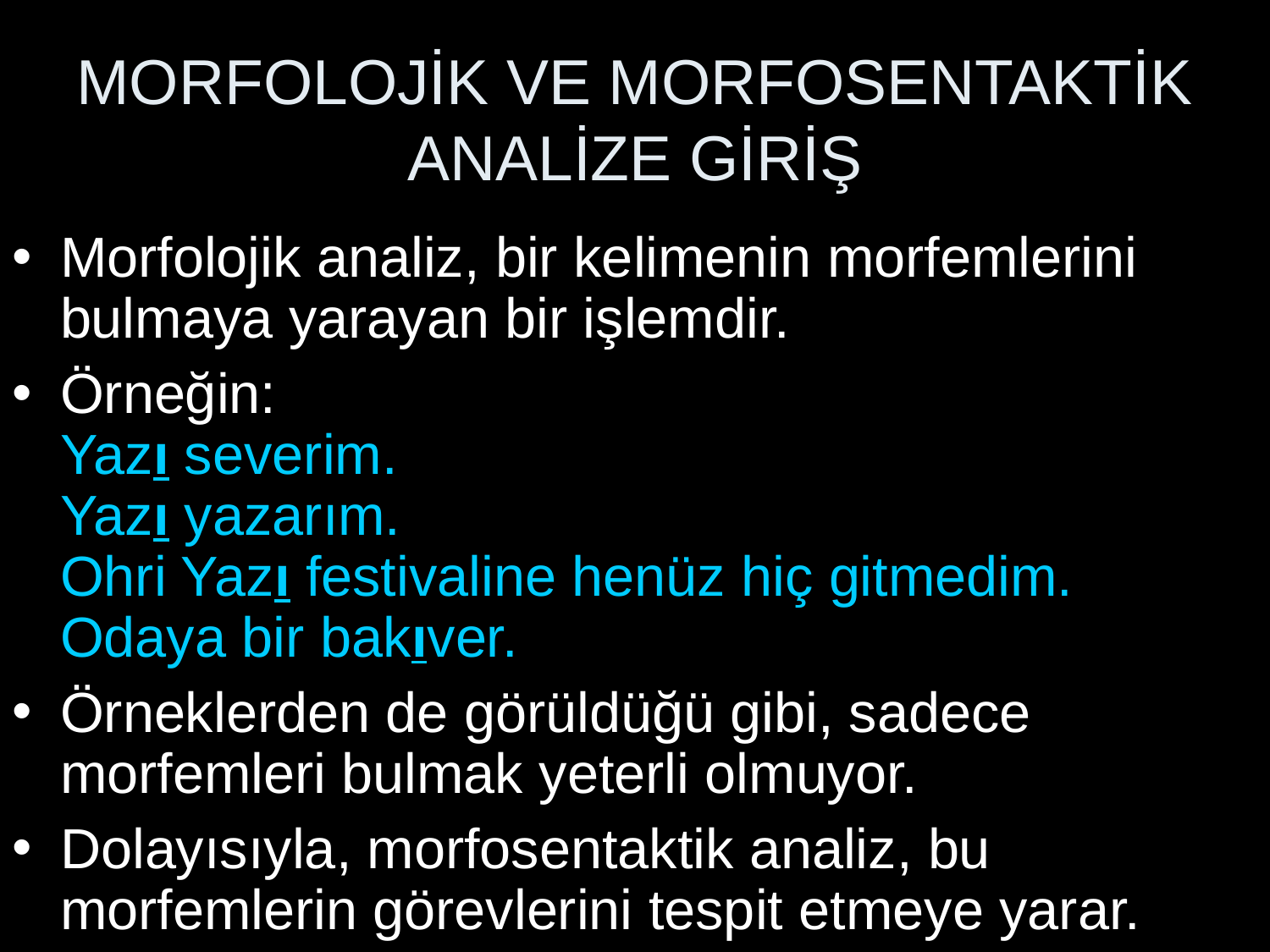

# MORFOLOJİK VE MORFOSENTAKTİK ANALİZE GİRİŞ
Morfolojik analiz, bir kelimenin morfemlerini bulmaya yarayan bir işlemdir.
Örneğin:
Yazı severim.
Yazı yazarım.
Ohri Yazı festivaline henüz hiç gitmedim.
Odaya bir bakıver.
Örneklerden de görüldüğü gibi, sadece morfemleri bulmak yeterli olmuyor.
Dolayısıyla, morfosentaktik analiz, bu morfemlerin görevlerini tespit etmeye yarar.